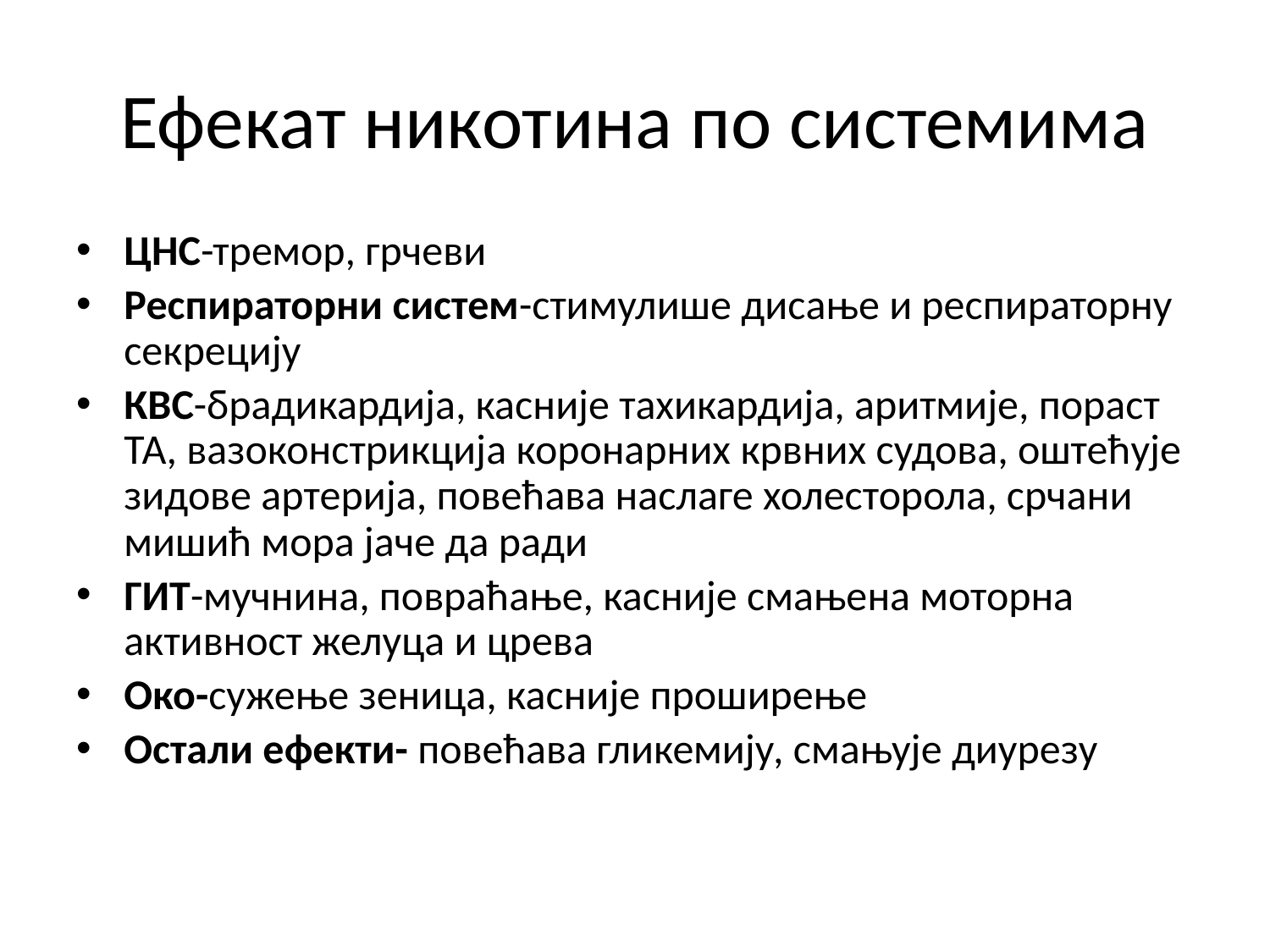

# Ефекат никотина по системима
ЦНС-тремор, грчеви
Респираторни систем-стимулише дисање и респираторну секрецију
КВС-брадикардија, касније тахикардија, аритмије, пораст ТА, вазоконстрикција коронарних крвних судова, оштећује зидове артерија, повећава наслаге холесторола, срчани мишић мора јаче да ради
ГИТ-мучнина, повраћање, касније смањена моторна активност желуца и црева
Око-сужење зеница, касније проширење
Остали ефекти- повећава гликемију, смањује диурезу